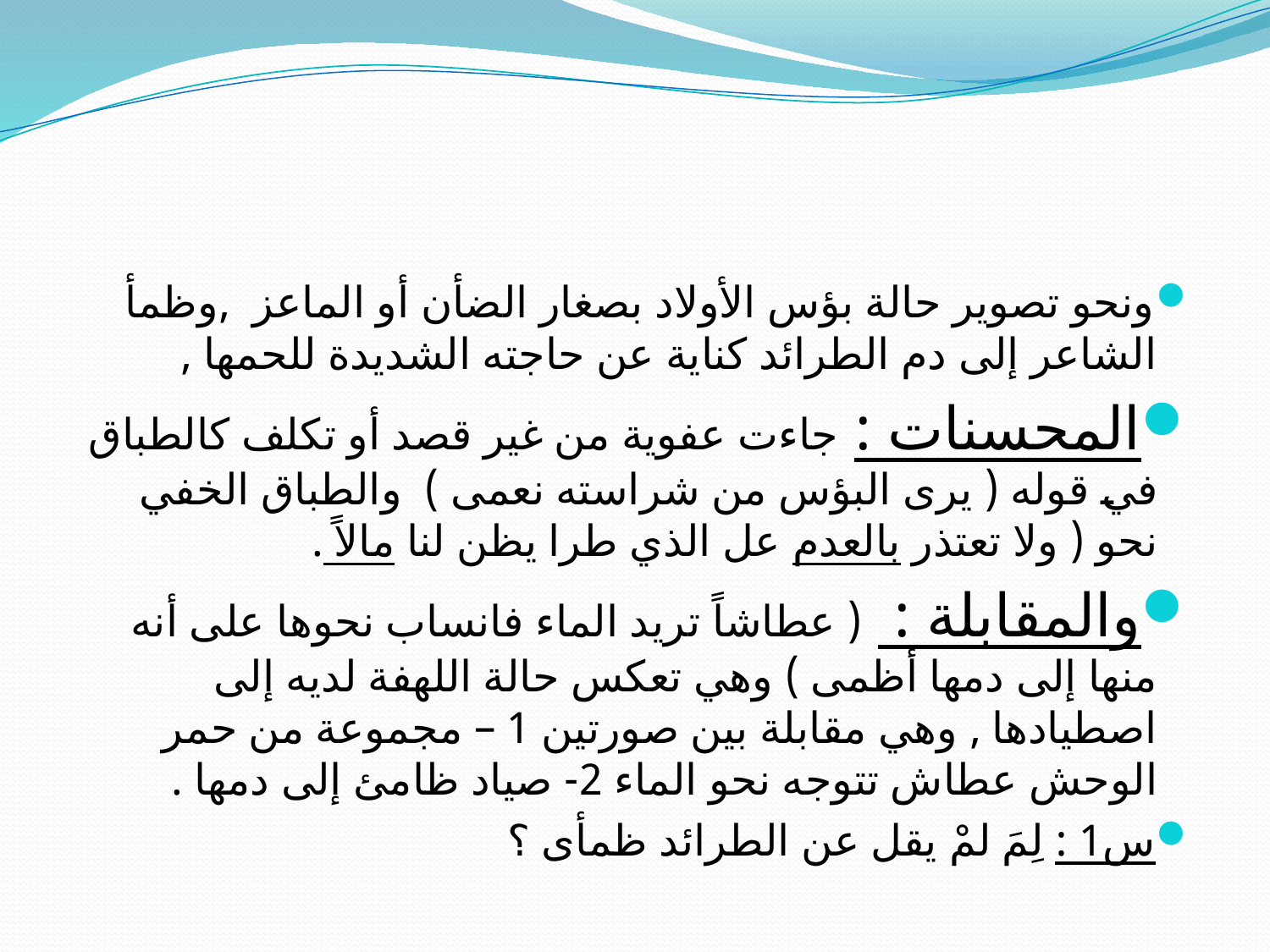

#
ونحو تصوير حالة بؤس الأولاد بصغار الضأن أو الماعز  ,وظمأ الشاعر إلى دم الطرائد كناية عن حاجته الشديدة للحمها ,
المحسنات : جاءت عفوية من غير قصد أو تكلف كالطباق في قوله ( يرى البؤس من شراسته نعمى )  والطباق الخفي نحو ( ولا تعتذر بالعدم عل الذي طرا يظن لنا مالاً .
والمقابلة :  ( عطاشاً تريد الماء فانساب نحوها على أنه منها إلى دمها أظمى ) وهي تعكس حالة اللهفة لديه إلى اصطيادها , وهي مقابلة بين صورتين 1 – مجموعة من حمر الوحش عطاش تتوجه نحو الماء 2- صياد ظامئ إلى دمها .
س1 : لِمَ لمْ يقل عن الطرائد ظمأى ؟